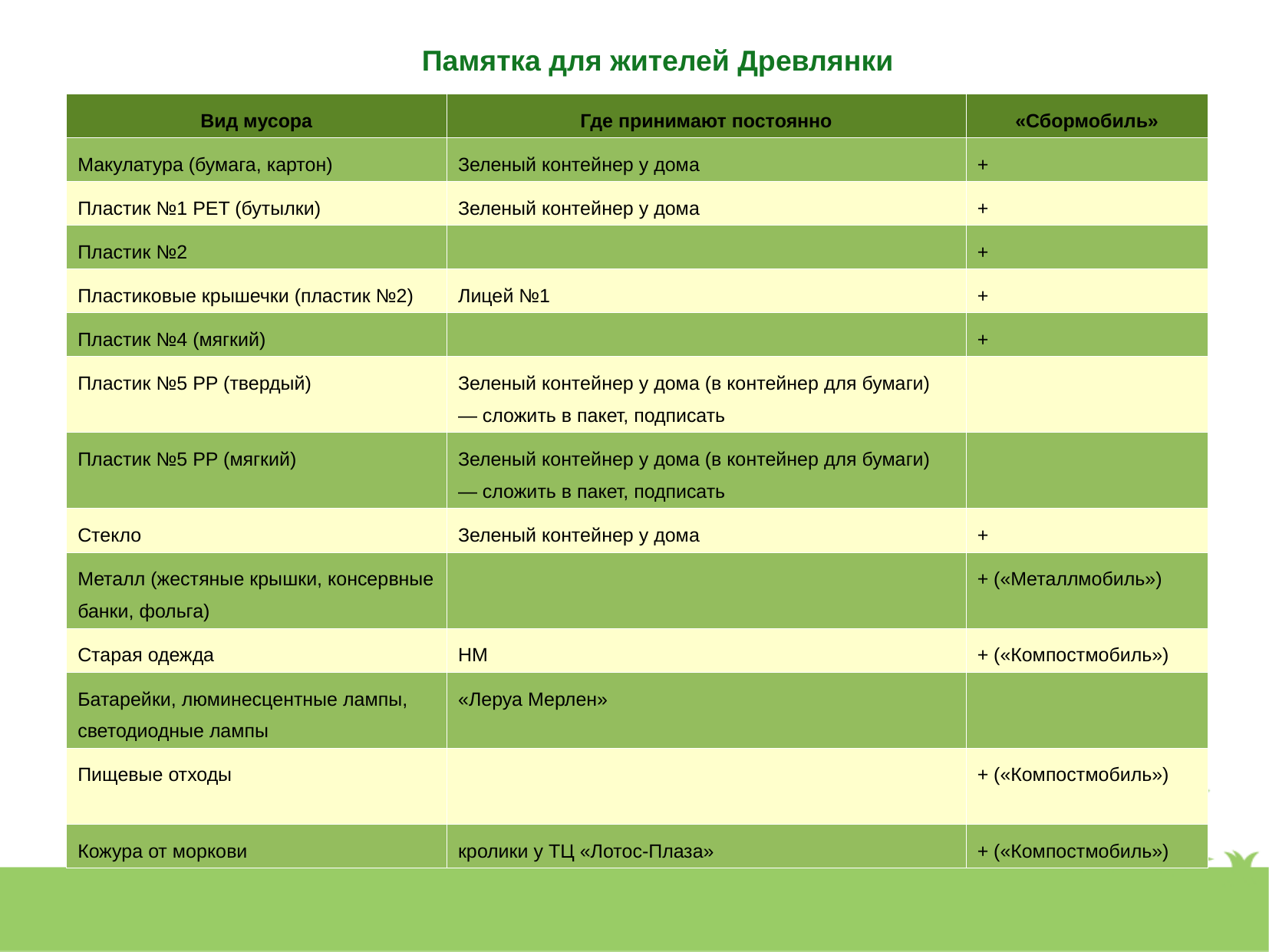

Памятка для жителей Древлянки
| Вид мусора | Где принимают постоянно | «Сбормобиль» |
| --- | --- | --- |
| Макулатура (бумага, картон) | Зеленый контейнер у дома | + |
| Пластик №1 PET (бутылки) | Зеленый контейнер у дома | + |
| Пластик №2 |  | + |
| Пластиковые крышечки (пластик №2) | Лицей №1 | + |
| Пластик №4 (мягкий) |  | + |
| Пластик №5 PP (твердый) | Зеленый контейнер у дома (в контейнер для бумаги) — сложить в пакет, подписать |  |
| Пластик №5 PP (мягкий) | Зеленый контейнер у дома (в контейнер для бумаги) — сложить в пакет, подписать |  |
| Стекло | Зеленый контейнер у дома | + |
| Металл (жестяные крышки, консервные банки, фольга) |  | + («Металлмобиль») |
| Старая одежда | НМ | + («Компостмобиль») |
| Батарейки, люминесцентные лампы, светодиодные лампы | «Леруа Мерлен» |  |
| Пищевые отходы |  | + («Компостмобиль») |
| Кожура от моркови | кролики у ТЦ «Лотос-Плаза» | + («Компостмобиль») |